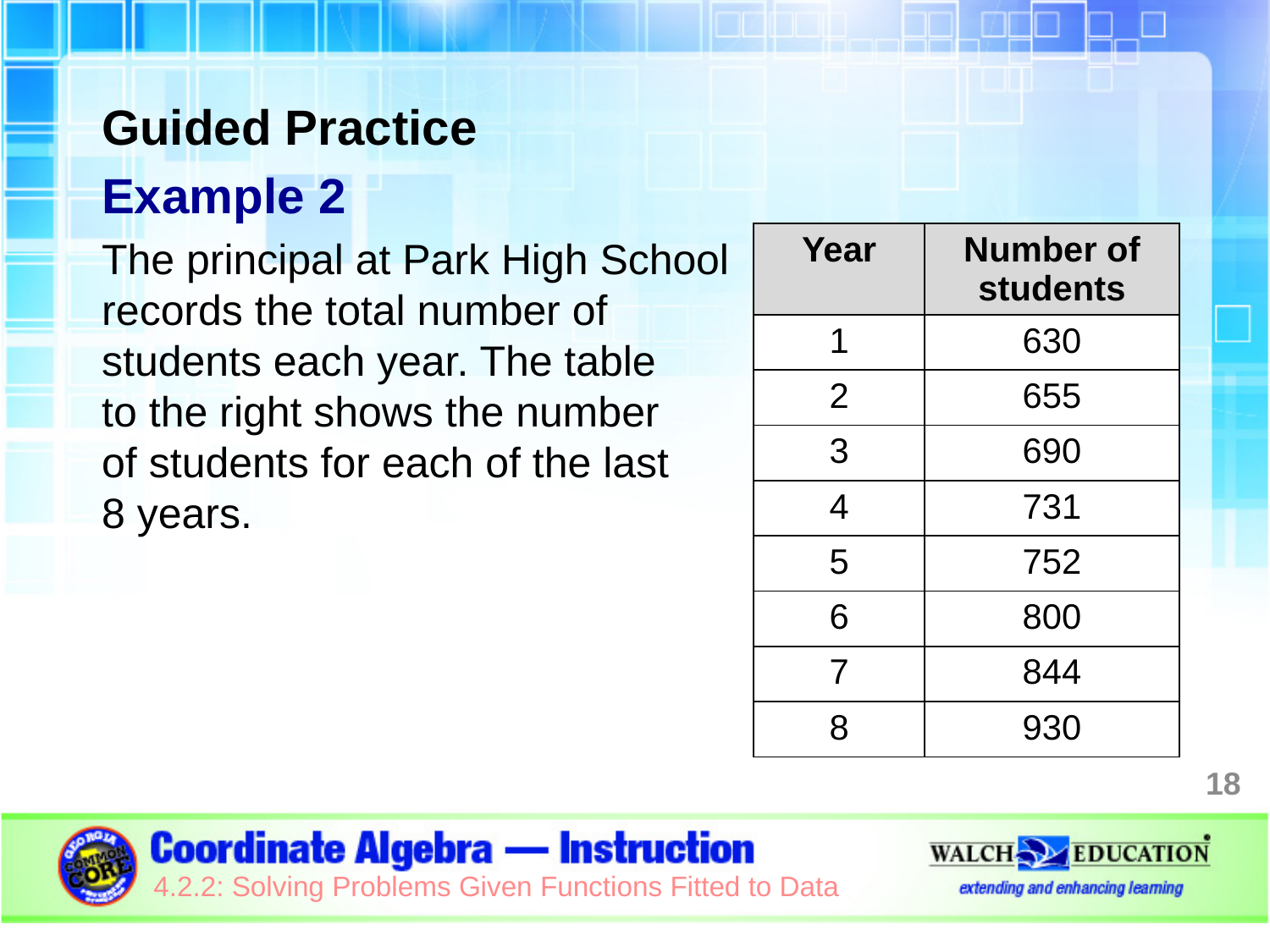

Guided Practice
Example 2
The principal at Park High School
records the total number of
students each year. The table
to the right shows the number
of students for each of the last
8 years.

| Year | Number of students |
| --- | --- |
| 1 | 630 |
| 2 | 655 |
| 3 | 690 |
| 4 | 731 |
| 5 | 752 |
| 6 | 800 |
| 7 | 844 |
| 8 | 930 |
18
4.2.2: Solving Problems Given Functions Fitted to Data